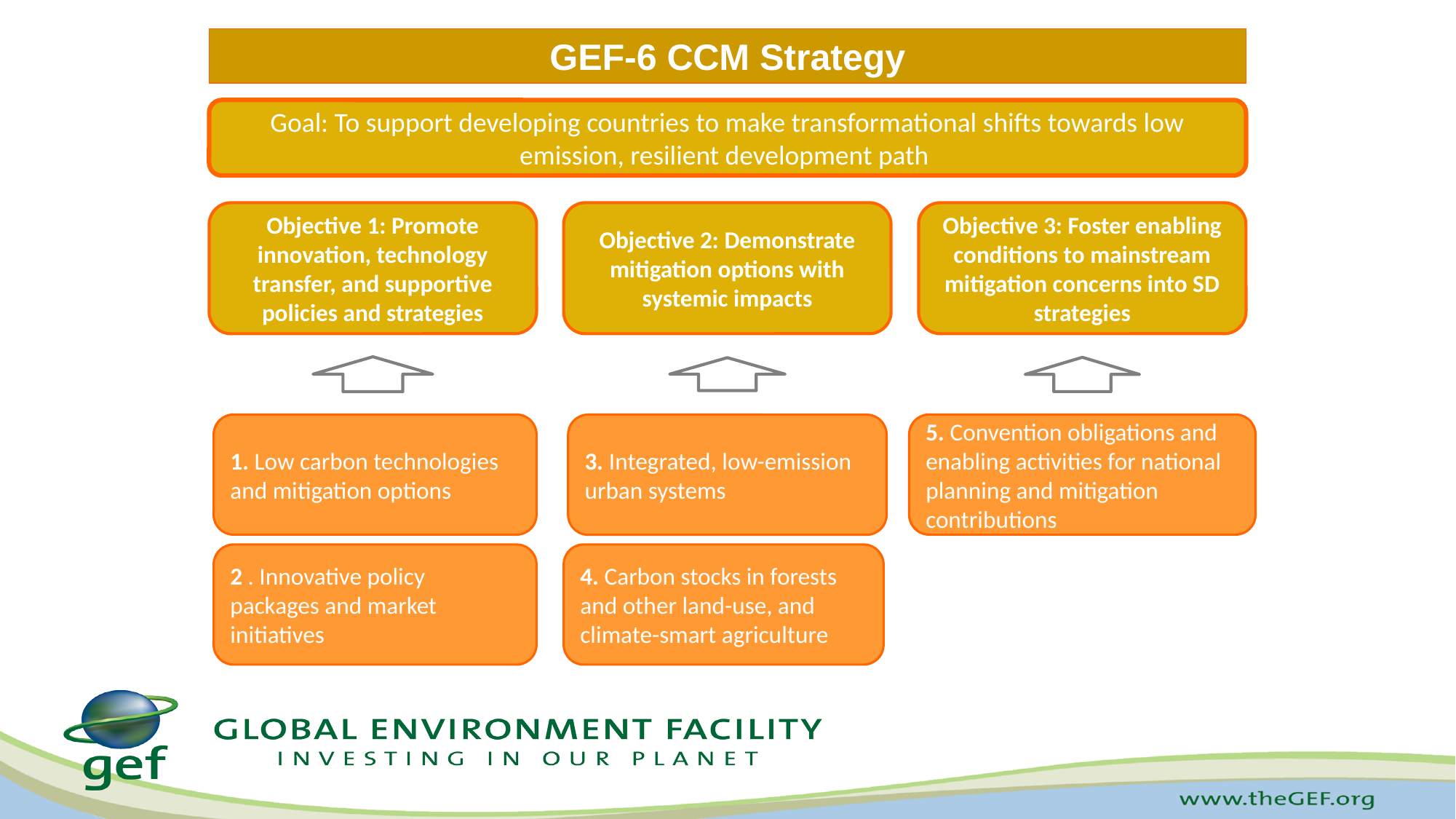

# GEF-6 CCM Strategy
Goal: To support developing countries to make transformational shifts towards low emission, resilient development path
Objective 1: Promote innovation, technology transfer, and supportive policies and strategies
Objective 2: Demonstrate mitigation options with systemic impacts
Objective 3: Foster enabling conditions to mainstream mitigation concerns into SD strategies

1. Low carbon technologies and mitigation options
5. Convention obligations and enabling activities for national planning and mitigation contributions
3. Integrated, low-emission urban systems
2 . Innovative policy packages and market initiatives
4. Carbon stocks in forests and other land-use, and climate-smart agriculture